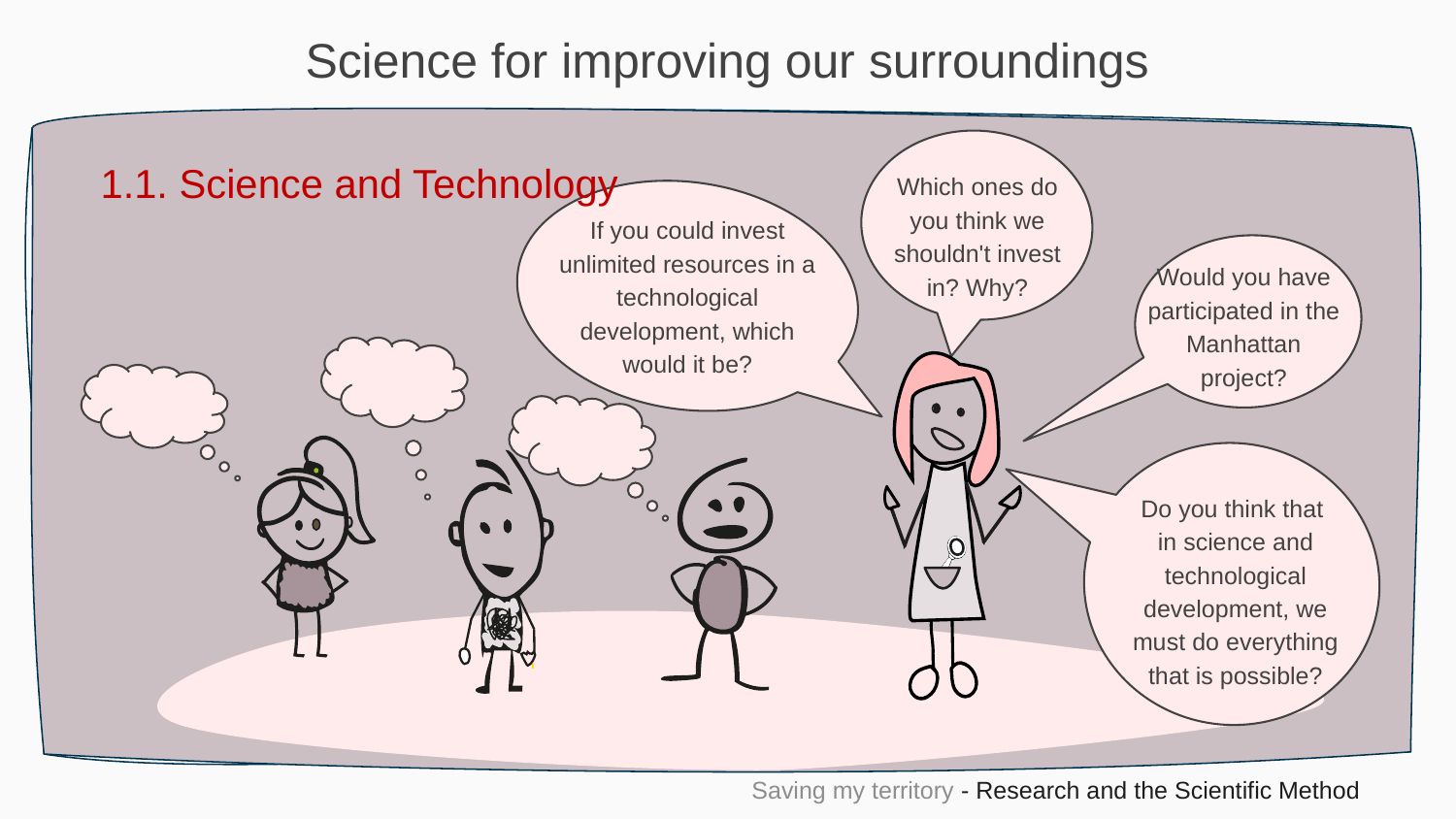

Science for improving our surroundings

1.1. Science and Technology
Which ones do you think we shouldn't invest in? Why?
If you could invest unlimited resources in a technological development, which would it be?

Would you have participated in the Manhattan project?

Do you think that
in science and technological development, we must do everything that is possible?

Saving my territory - Research and the Scientific Method